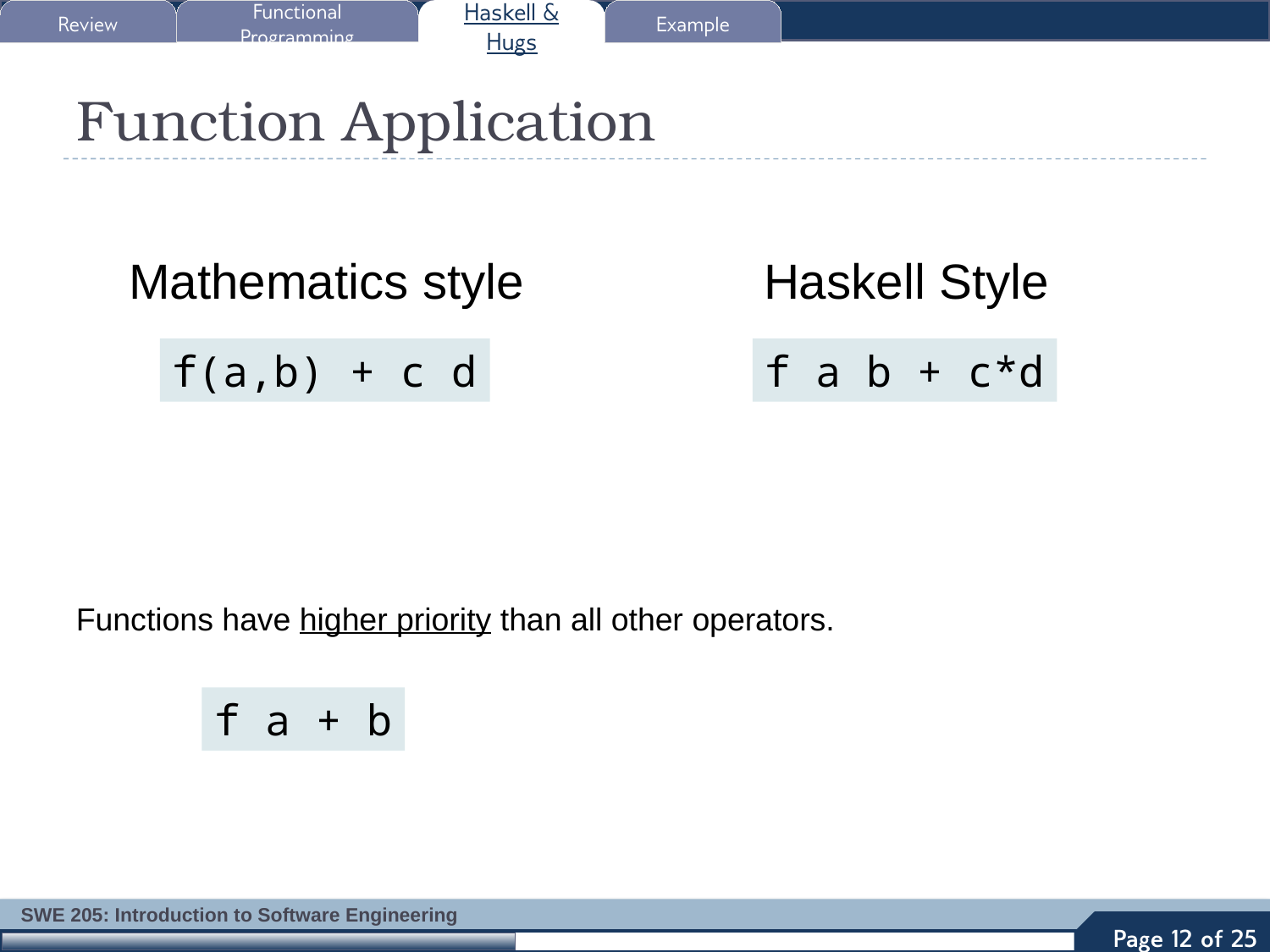

Review
Functional Programming
Haskell & Hugs
Example
# Function Application
Mathematics style         	Haskell Style
f(a,b) + c d
f a b + c*d
Functions have higher priority than all other operators.
f a + b
12
Page 12 of 25